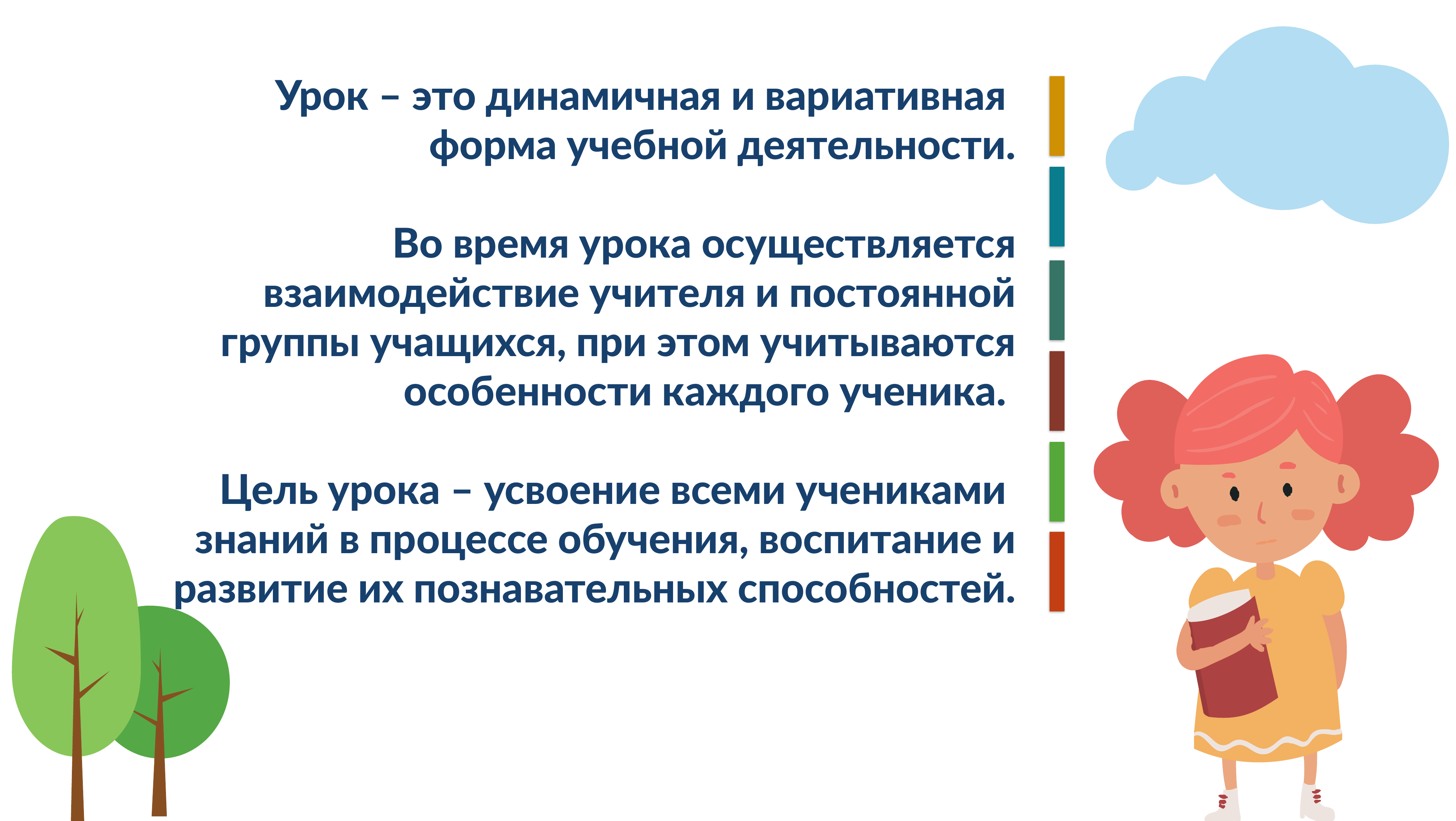

Урок – это динамичная и вариативная
 форма учебной деятельности.

Во время урока осуществляется взаимодействие учителя и постоянной группы учащихся, при этом учитываются особенности каждого ученика.

Цель урока – усвоение всеми учениками  знаний в процессе обучения, воспитание и развитие их познавательных способностей.